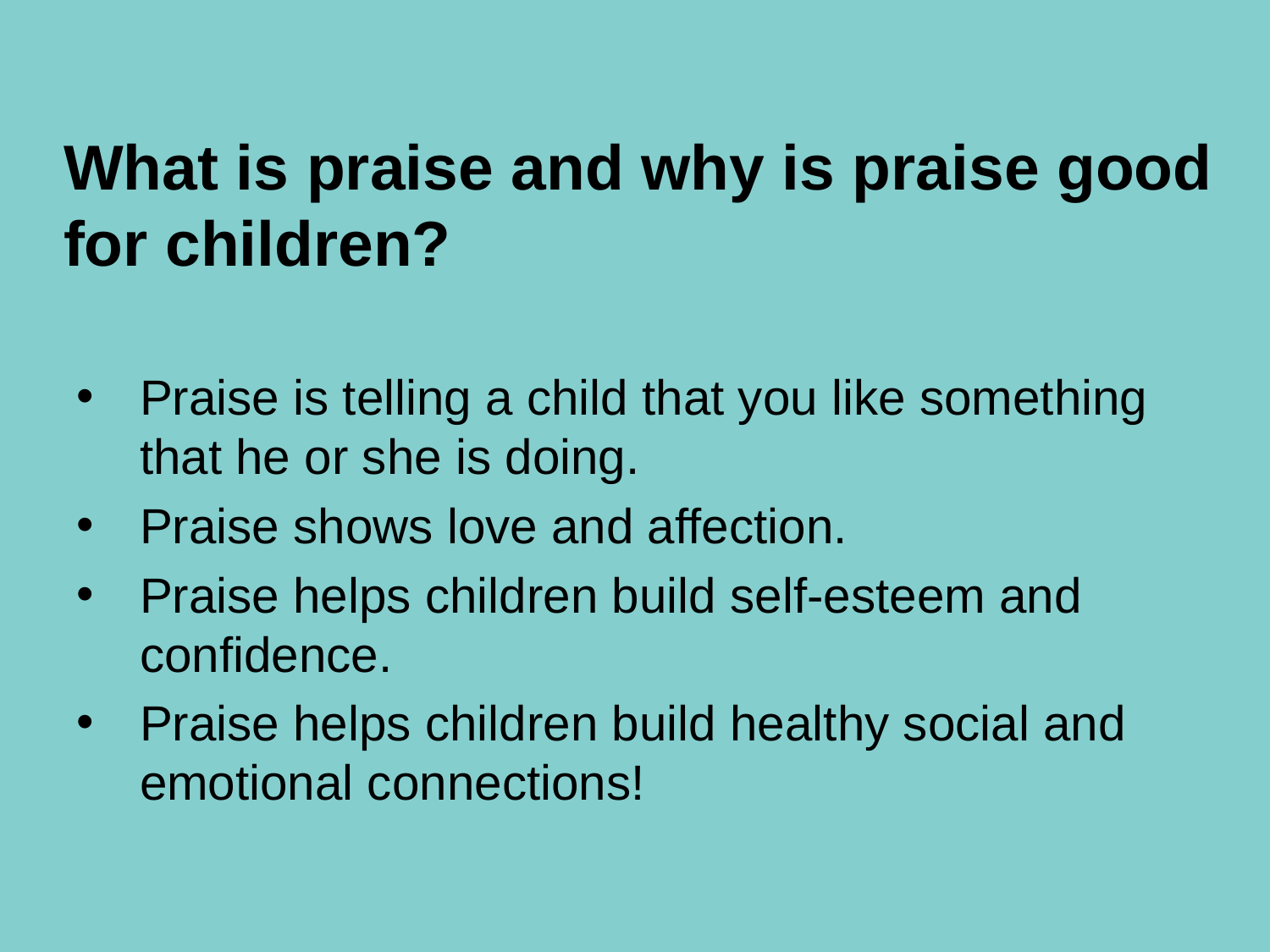

# What is praise and why is praise good for children?
Praise is telling a child that you like something that he or she is doing.
Praise shows love and affection.
Praise helps children build self-esteem and confidence.
Praise helps children build healthy social and emotional connections!